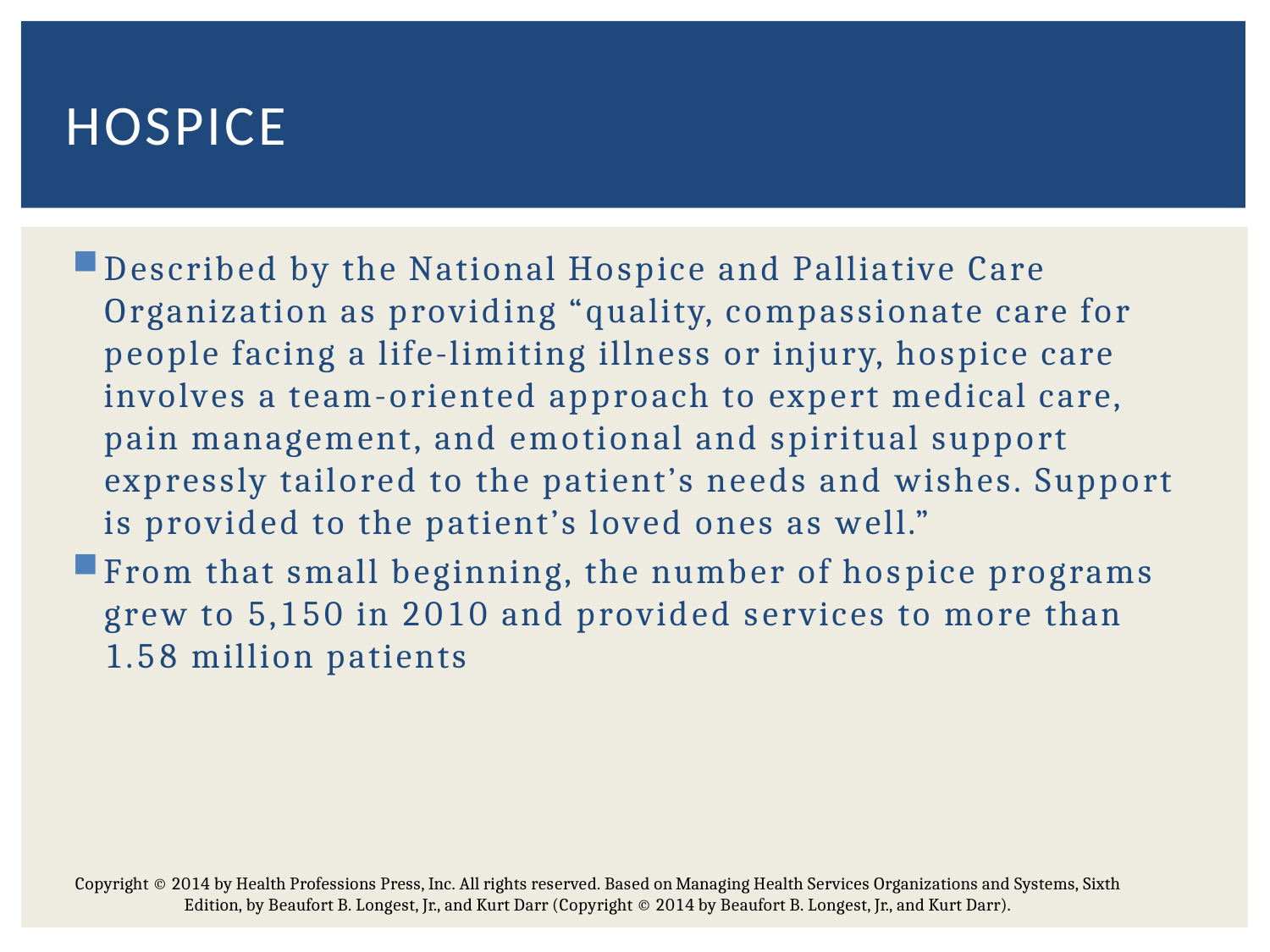

# Hospice
Described by the National Hospice and Palliative Care Organization as provid­ing “quality, compassionate care for people facing a life-limiting illness or injury, hospice care involves a team-oriented approach to expert medical care, pain management, and emotional and spiritual support expressly tailored to the patient’s needs and wishes. Support is pro­vided to the patient’s loved ones as well.”
From that small beginning, the number of hos­pice programs grew to 5,150 in 2010 and provided services to more than 1.58 million patients

Copyright © 2014 by Health Professions Press, Inc. All rights reserved. Based on Managing Health Services Organizations and Systems, Sixth Edition, by Beaufort B. Longest, Jr., and Kurt Darr (Copyright © 2014 by Beaufort B. Longest, Jr., and Kurt Darr).